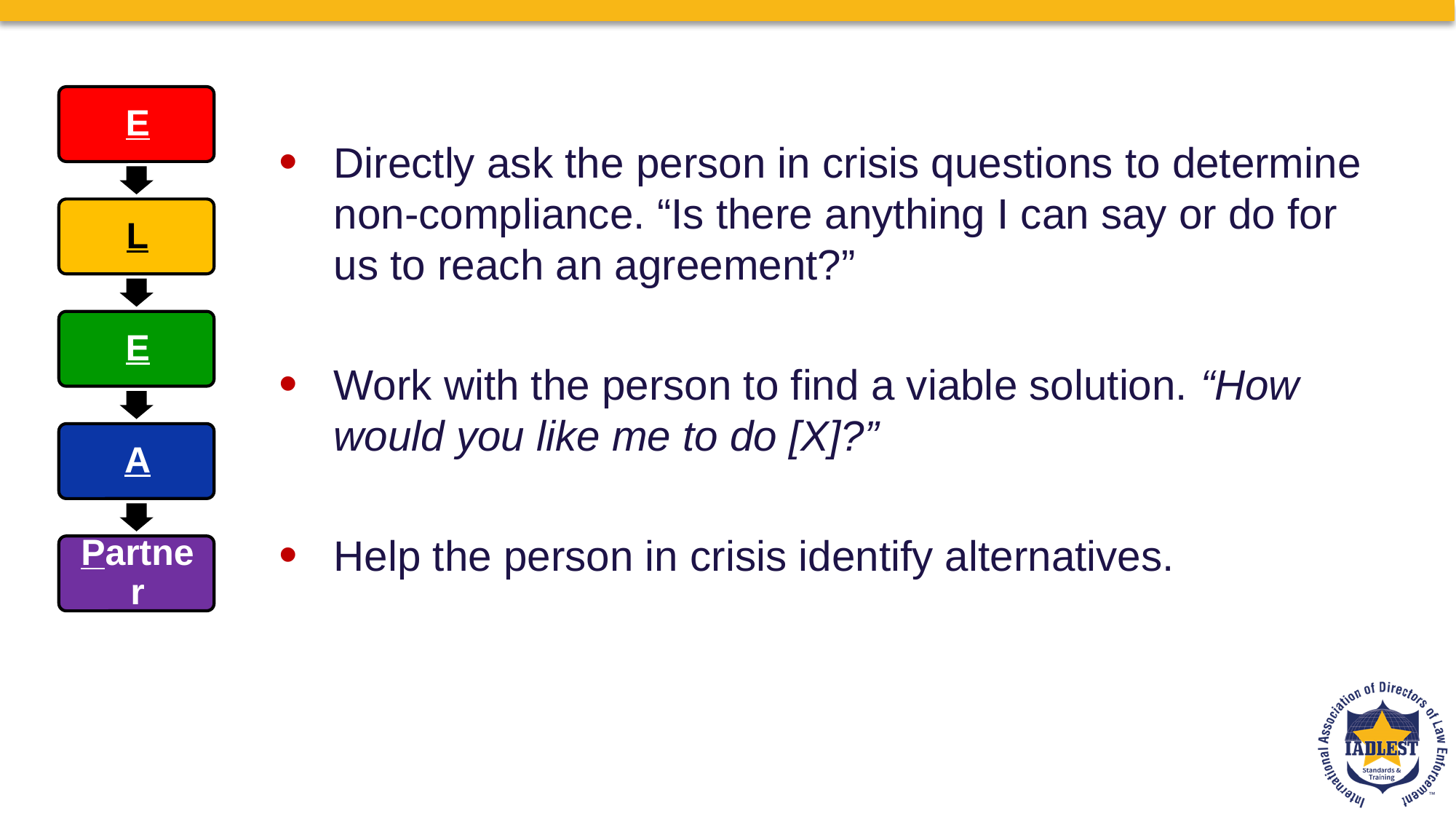

E

L

E

A

Partner
Directly ask the person in crisis questions to determine non-compliance. “Is there anything I can say or do for us to reach an agreement?”

Work with the person to find a viable solution. “How would you like me to do [X]?”

Help the person in crisis identify alternatives.